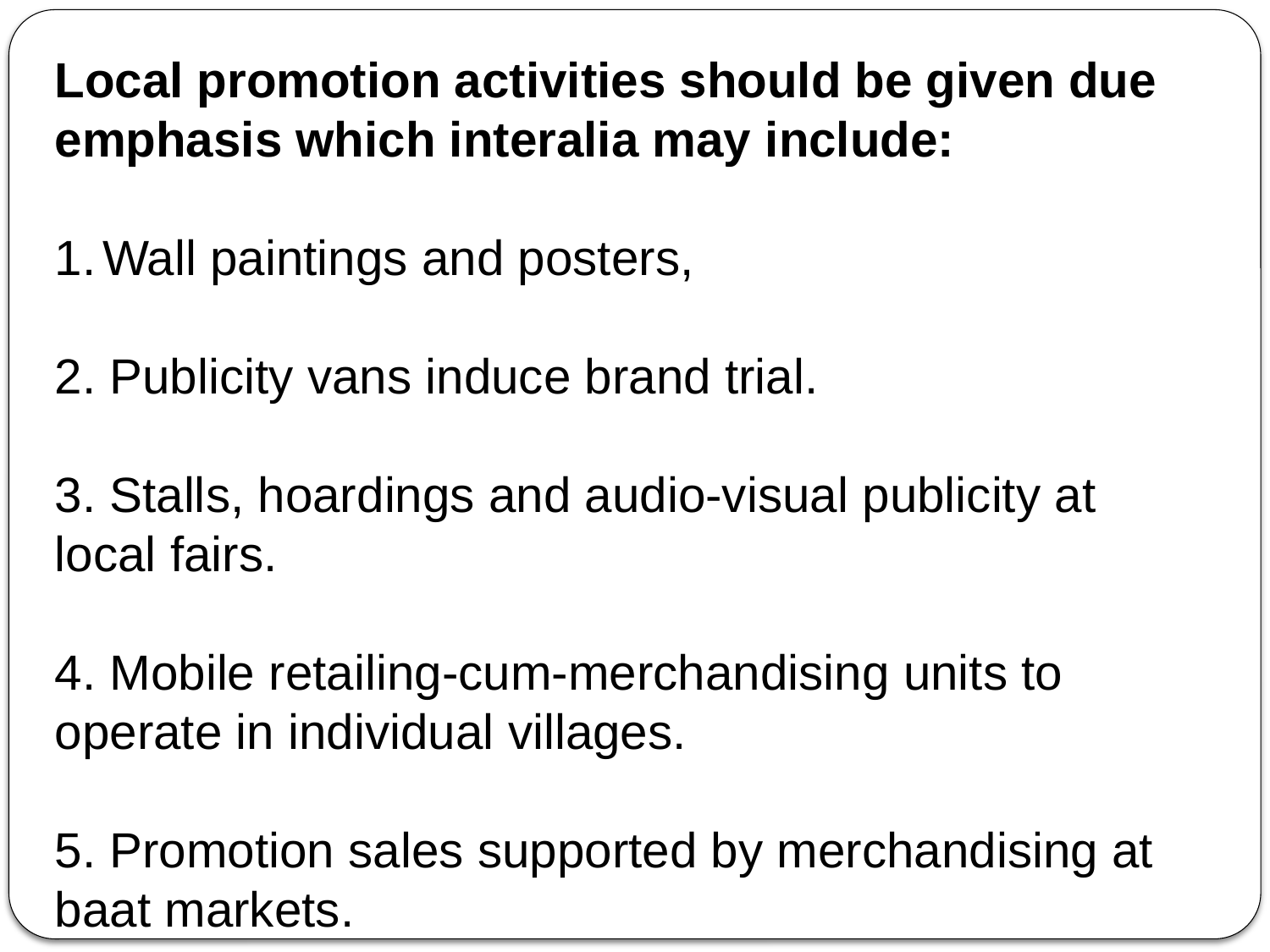

Local promotion activities should be given due emphasis which interalia may include:

Wall paintings and posters,

2. Publicity vans induce brand trial.

3. Stalls, hoardings and audio-visual publicity at local fairs.

4. Mobile retailing-cum-merchandising units to operate in individual villages.

5. Promotion sales supported by merchandising at baat markets.